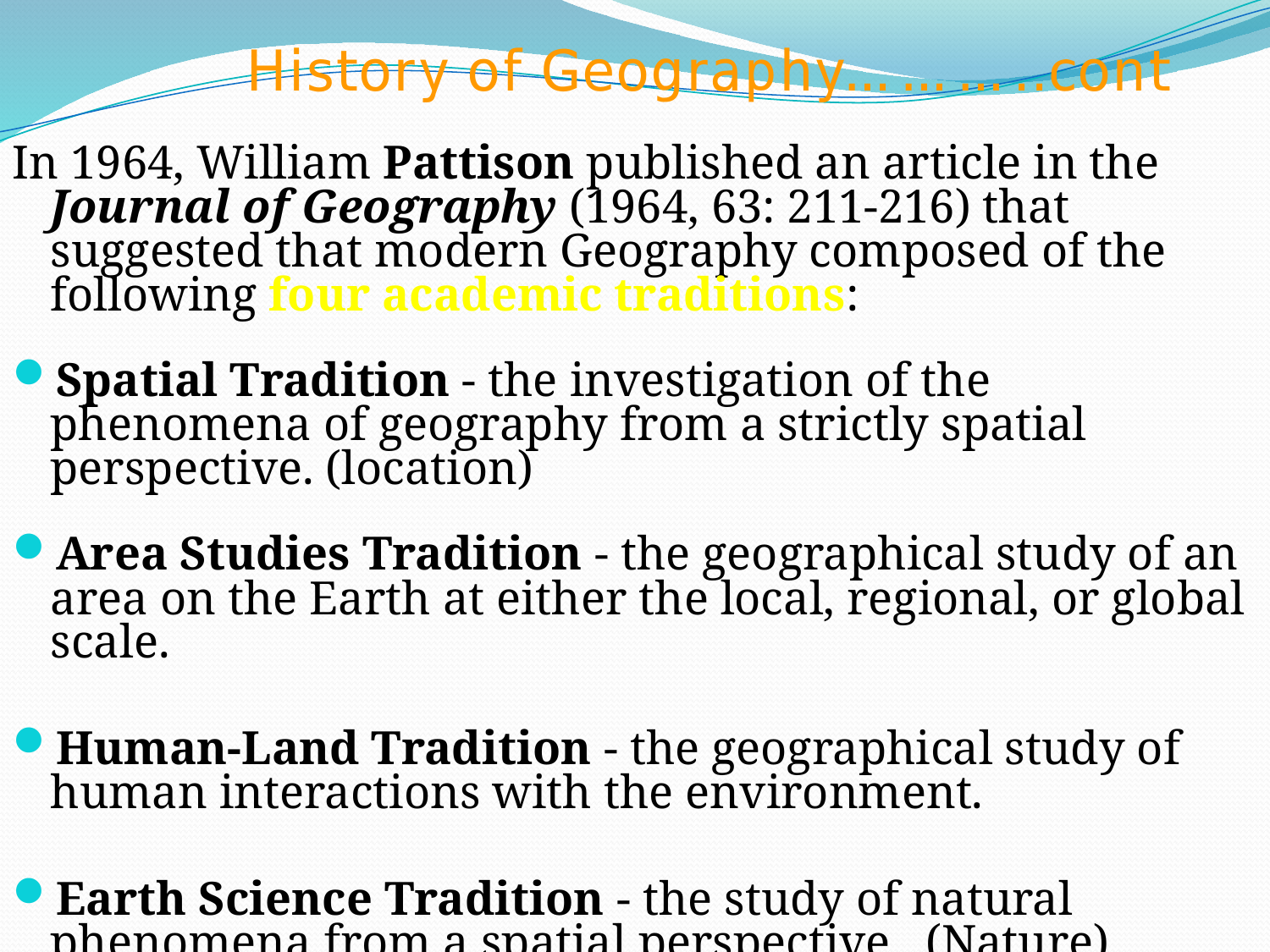

History of Geography………..cont
In 1964, William Pattison published an article in the Journal of Geography (1964, 63: 211-216) that suggested that modern Geography composed of the following four academic traditions:

Spatial Tradition - the investigation of the phenomena of geography from a strictly spatial perspective. (location)

Area Studies Tradition - the geographical study of an area on the Earth at either the local, regional, or global scale.

Human-Land Tradition - the geographical study of human interactions with the environment.

Earth Science Tradition - the study of natural phenomena from a spatial perspective.  (Nature)